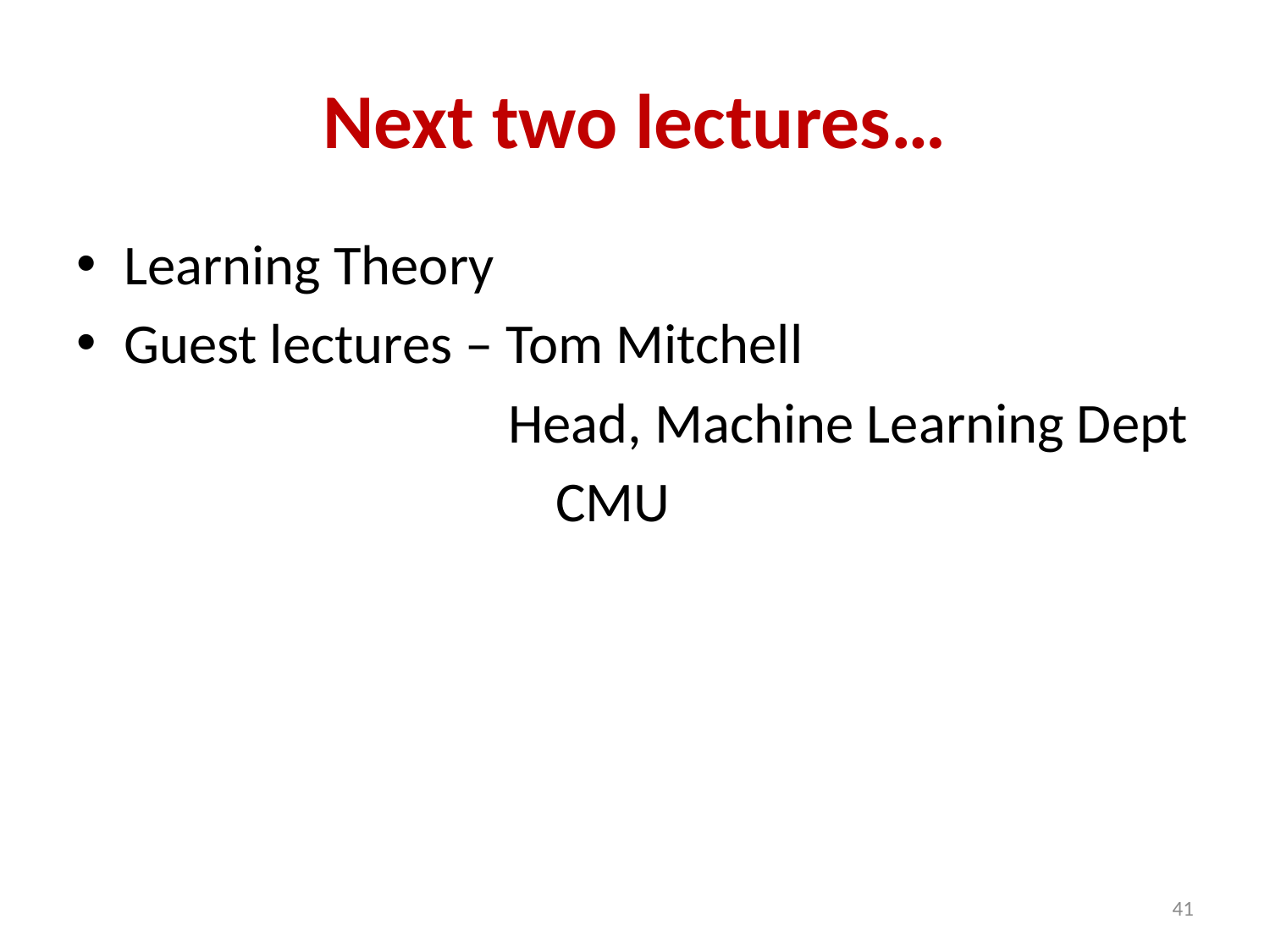

# Next two lectures…
Learning Theory
Guest lectures – Tom Mitchell
                                  Head, Machine Learning Dept
				    CMU
41